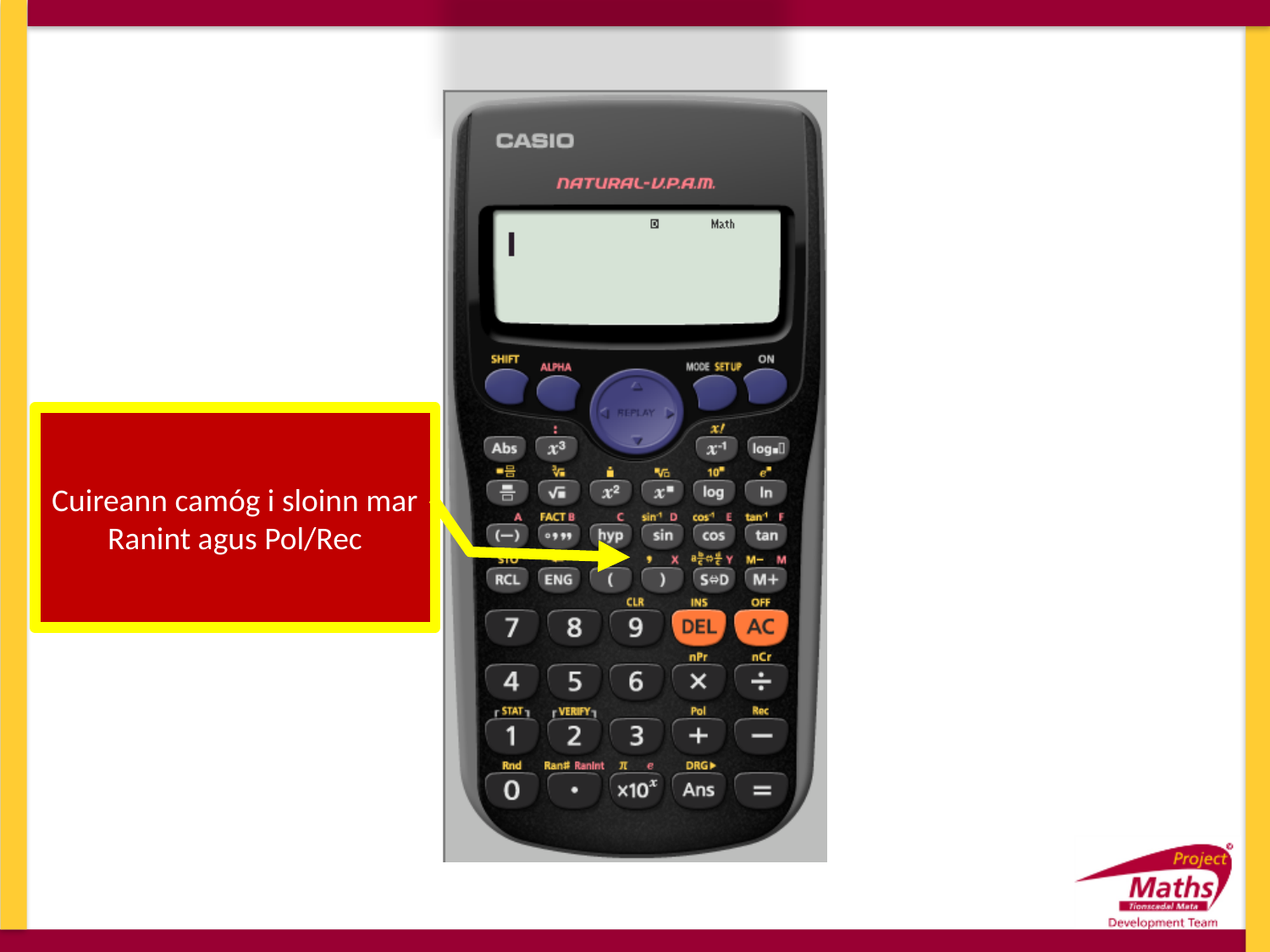

Cuireann camóg i sloinn mar
Ranint agus Pol/Rec